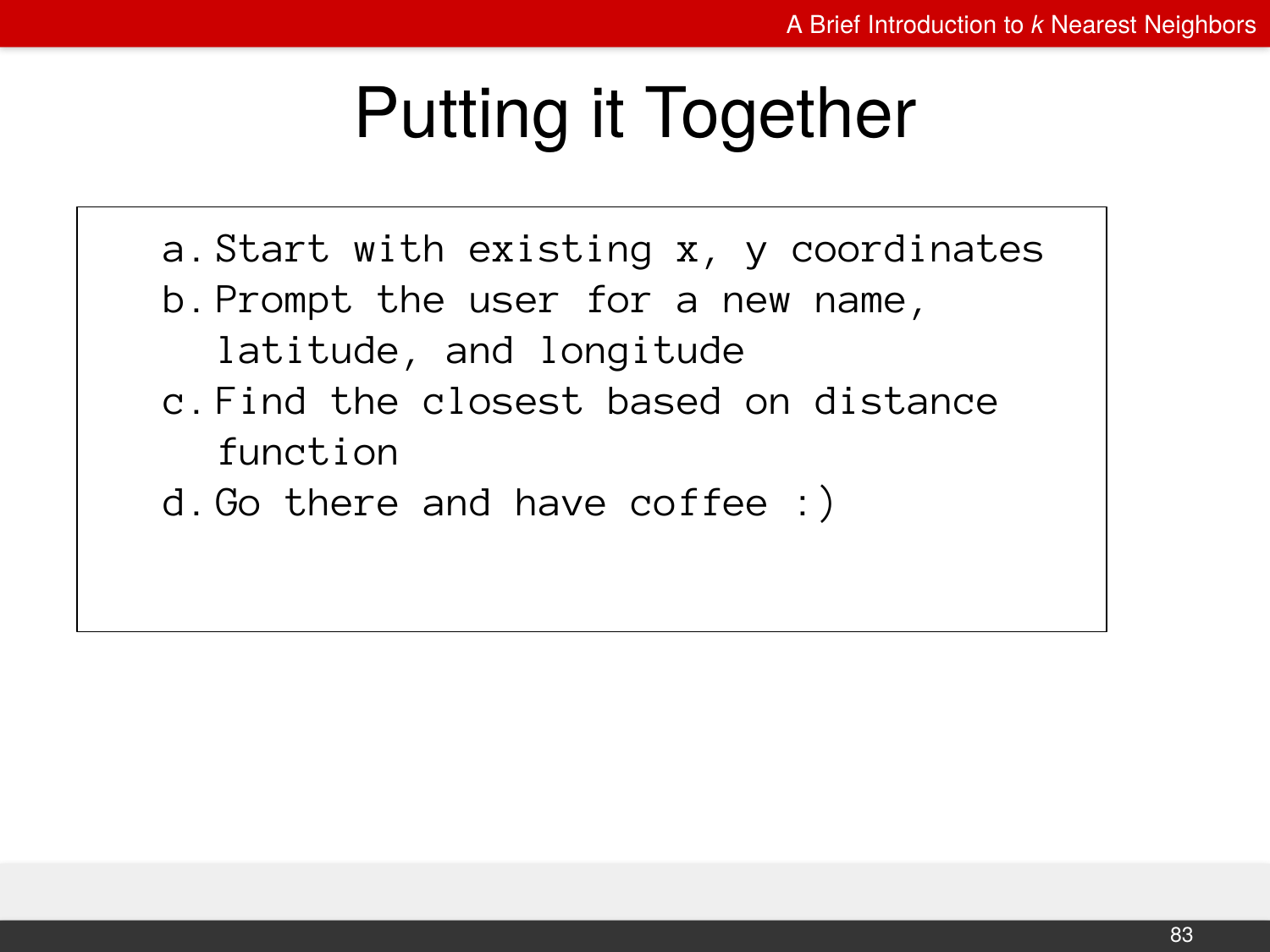

# Putting it Together
Start with existing x, y coordinates
Prompt the user for a new name, latitude, and longitude
Find the closest based on distance function
Go there and have coffee :)

83